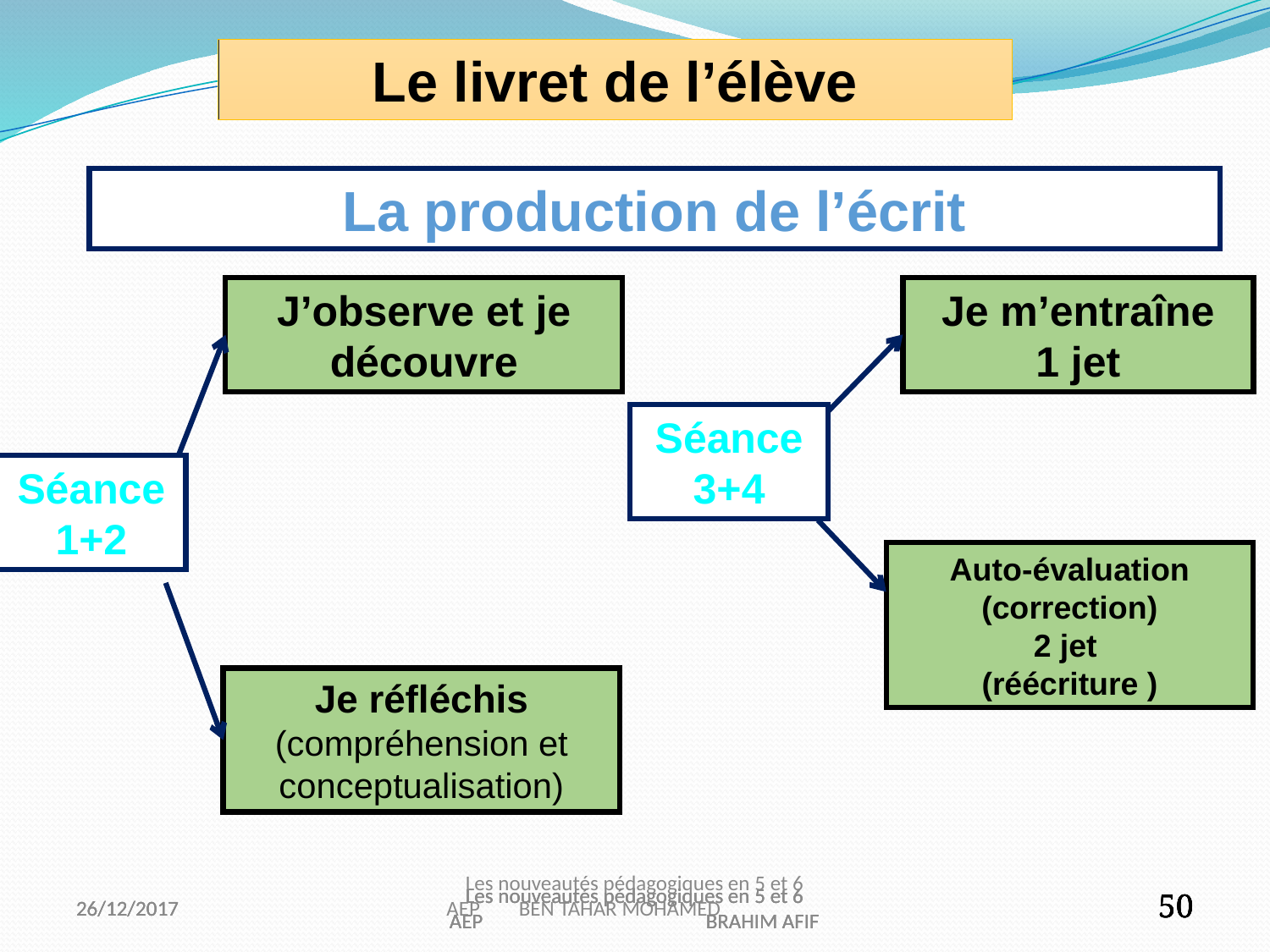

Le livret de l’élève
La production de l’écrit
Je m’entraîne
1 jet
J’observe et je découvre
Séance
3+4
Séance 1+2
Auto-évaluation
(correction)
2 jet
(réécriture )
Je réfléchis
(compréhension et conceptualisation)
26/12/2017
26/12/2017
26/12/2017
Les nouveautés pédagogiques en 5 et 6 AEP                                              BRAHIM AFIF
Les nouveautés pédagogiques en 5 et 6 AEP                                              BRAHIM AFIF
Les nouveautés pédagogiques en 5 et 6 AEP                                              BRAHIM AFIF
Les nouveautés pédagogiques en 5 et 6 AEP        BEN TAHAR MOHAMED
50
50
50
50